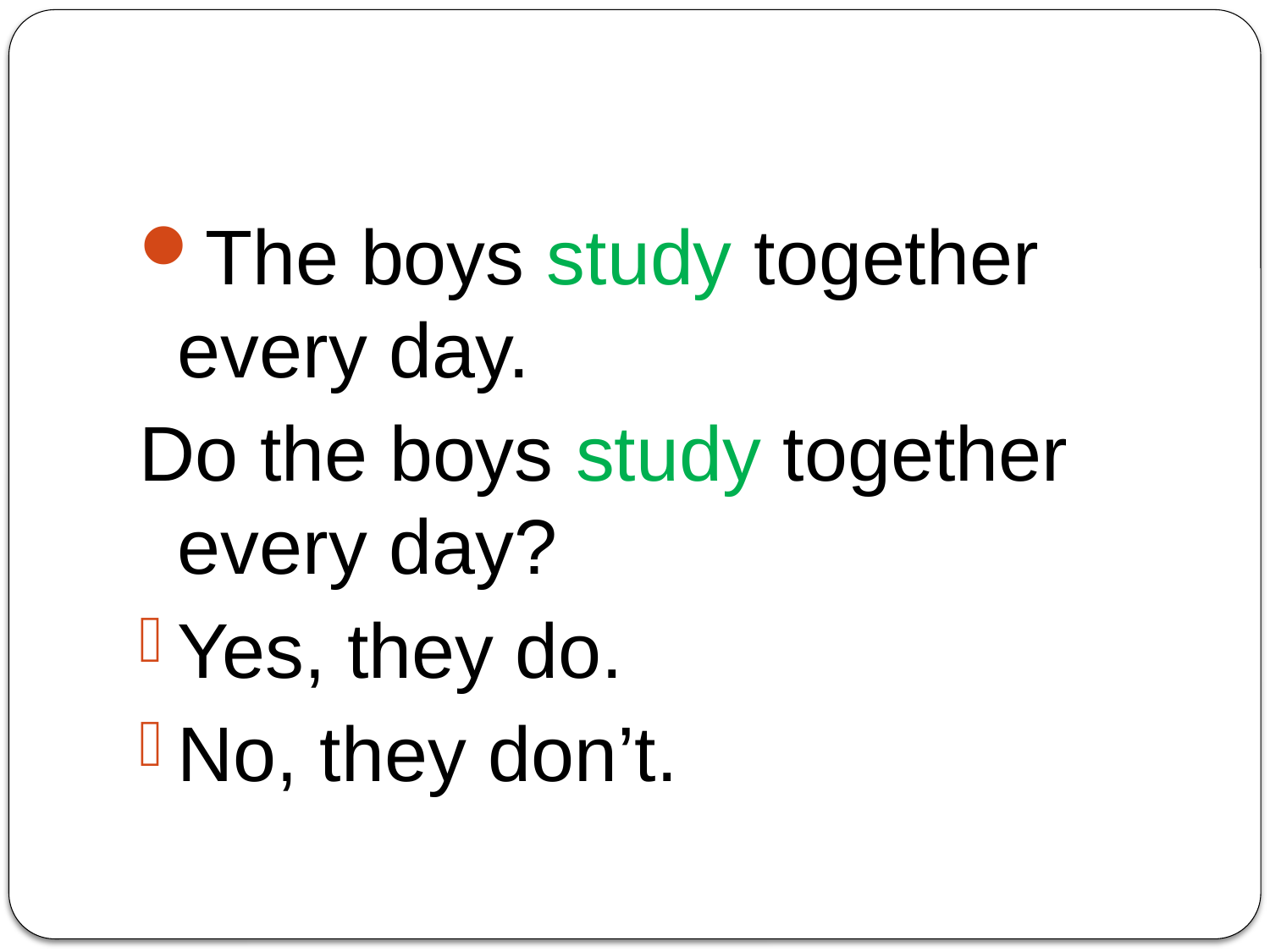

#
The boys study together every day.
Do the boys study together every day?
Yes, they do.
No, they don’t.